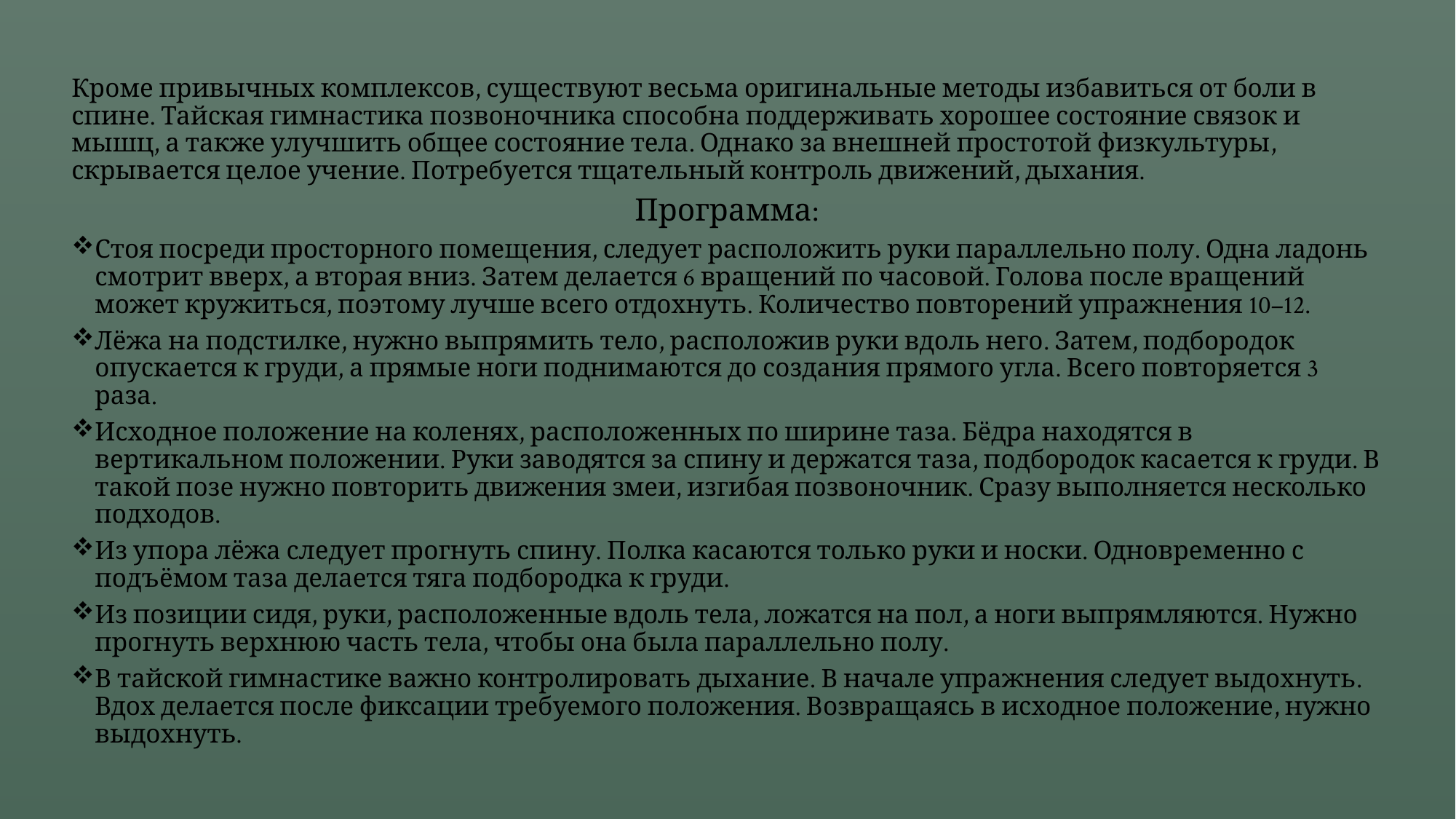

Кроме привычных комплексов, существуют весьма оригинальные методы избавиться от боли в спине. Тайская гимнастика позвоночника способна поддерживать хорошее состояние связок и мышц, а также улучшить общее состояние тела. Однако за внешней простотой физкультуры, скрывается целое учение. Потребуется тщательный контроль движений, дыхания.
Программа:
Стоя посреди просторного помещения, следует расположить руки параллельно полу. Одна ладонь смотрит вверх, а вторая вниз. Затем делается 6 вращений по часовой. Голова после вращений может кружиться, поэтому лучше всего отдохнуть. Количество повторений упражнения 10–12.
Лёжа на подстилке, нужно выпрямить тело, расположив руки вдоль него. Затем, подбородок опускается к груди, а прямые ноги поднимаются до создания прямого угла. Всего повторяется 3 раза.
Исходное положение на коленях, расположенных по ширине таза. Бёдра находятся в вертикальном положении. Руки заводятся за спину и держатся таза, подбородок касается к груди. В такой позе нужно повторить движения змеи, изгибая позвоночник. Сразу выполняется несколько подходов.
Из упора лёжа следует прогнуть спину. Полка касаются только руки и носки. Одновременно с подъёмом таза делается тяга подбородка к груди.
Из позиции сидя, руки, расположенные вдоль тела, ложатся на пол, а ноги выпрямляются. Нужно прогнуть верхнюю часть тела, чтобы она была параллельно полу.
В тайской гимнастике важно контролировать дыхание. В начале упражнения следует выдохнуть. Вдох делается после фиксации требуемого положения. Возвращаясь в исходное положение, нужно выдохнуть.